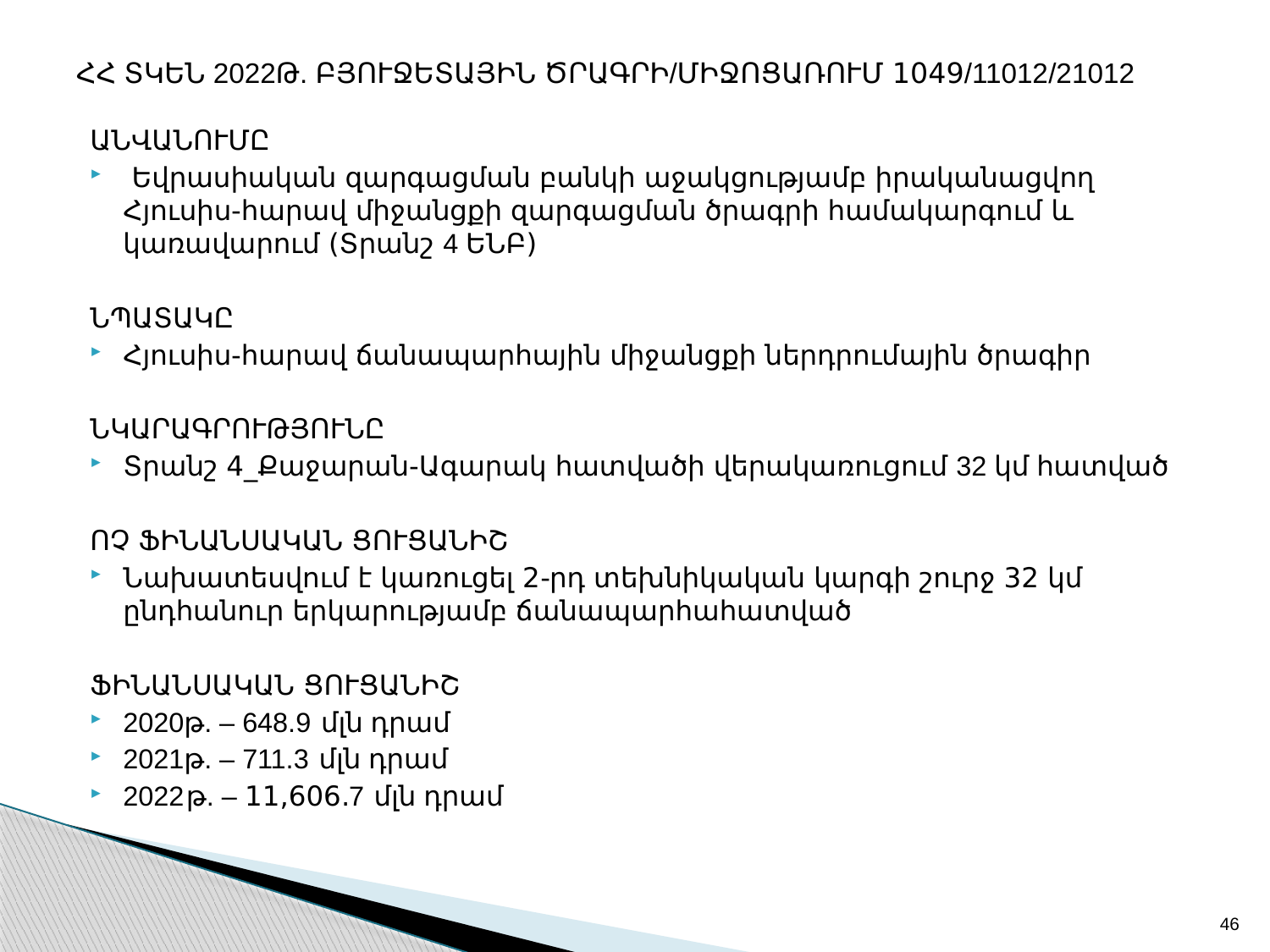

# ՀՀ ՏԿԵՆ 2022Թ. ԲՅՈՒՋԵՏԱՅԻՆ ԾՐԱԳՐԻ/ՄԻՋՈՑԱՌՈՒՄ 1049/11012/21012
ԱՆՎԱՆՈՒՄԸ
 Եվրասիական զարգացման բանկի աջակցությամբ իրականացվող Հյուսիս-հարավ միջանցքի զարգացման ծրագրի համակարգում և կառավարում (Տրանշ 4 ԵՆԲ)

ՆՊԱՏԱԿԸ
Հյուսիս-հարավ ճանապարհային միջանցքի ներդրումային ծրագիր

ՆԿԱՐԱԳՐՈՒԹՅՈՒՆԸ
Տրանշ 4_Քաջարան-Ագարակ հատվածի վերակառուցում 32 կմ հատված

ՈՉ ՖԻՆԱՆՍԱԿԱՆ ՑՈՒՑԱՆԻՇ
Նախատեսվում է կառուցել 2-րդ տեխնիկական կարգի շուրջ 32 կմ ընդհանուր երկարությամբ ճանապարհահատված

ՖԻՆԱՆՍԱԿԱՆ ՑՈՒՑԱՆԻՇ
2020թ. – 648.9 մլն դրամ
2021թ. – 711.3 մլն դրամ
2022թ. – 11,606.7 մլն դրամ

46